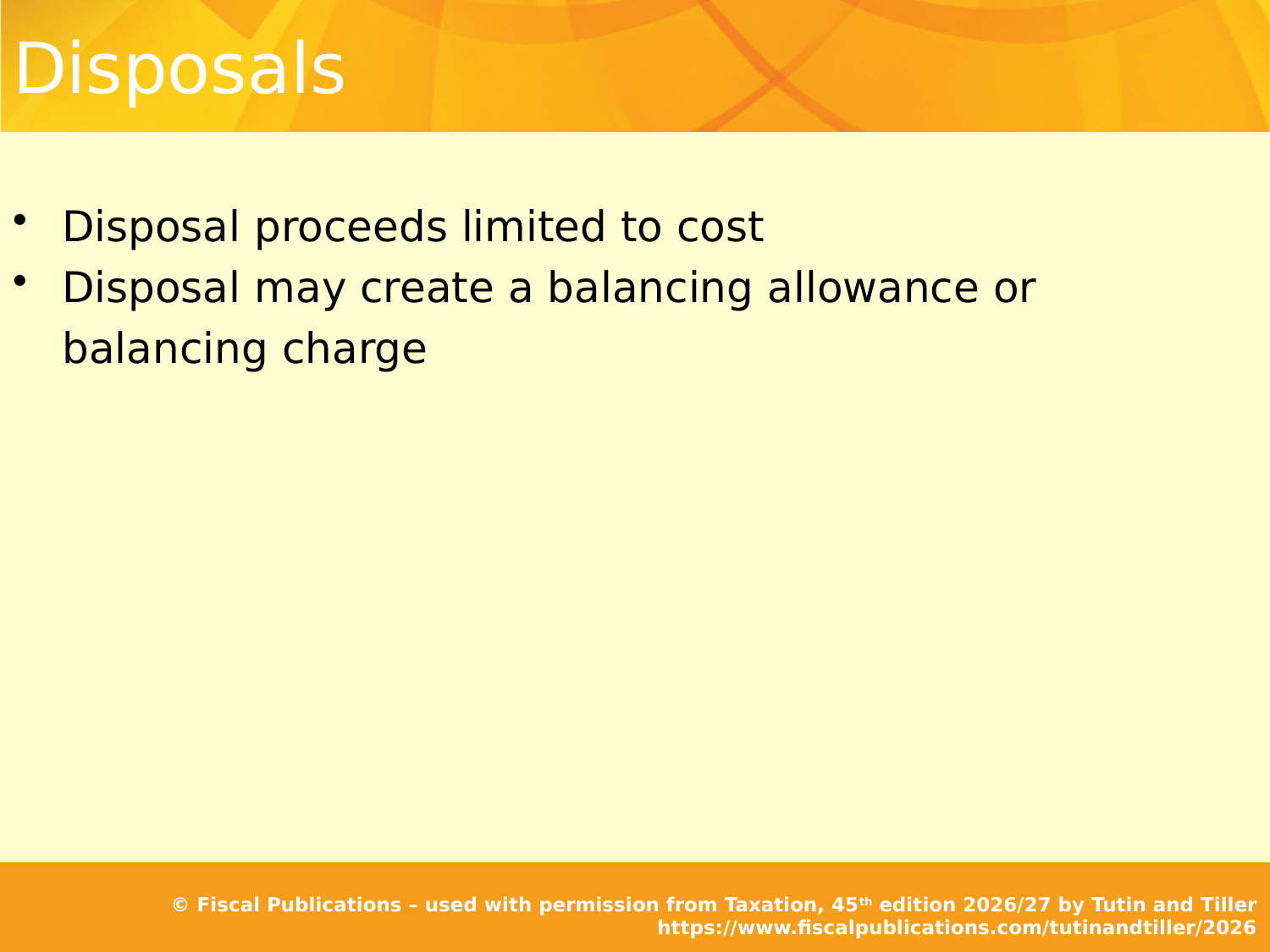

# Disposals

Disposal proceeds limited to cost
Disposal may create a balancing allowance or balancing charge